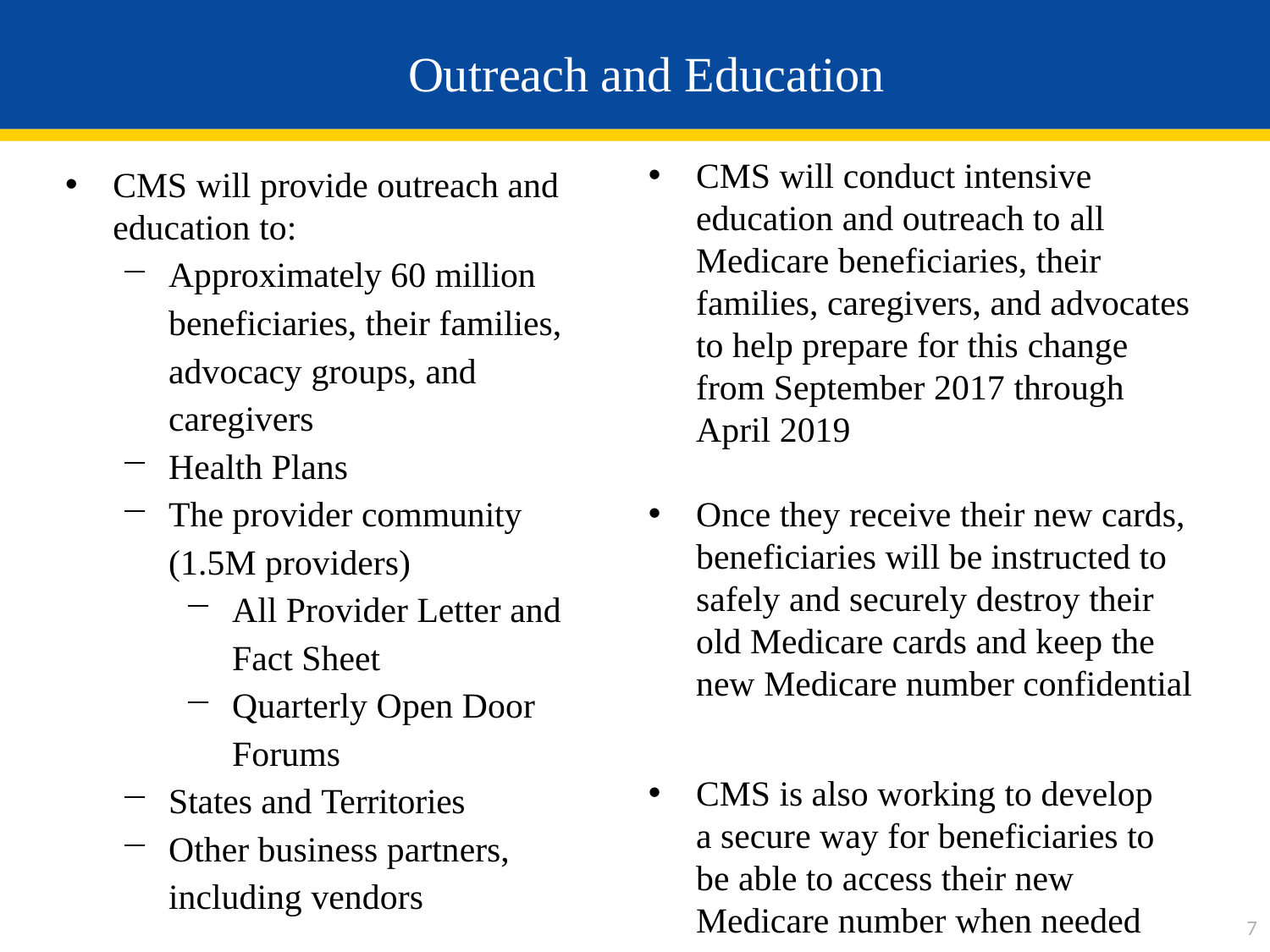

# Outreach and Education
CMS will conduct intensive education and outreach to all Medicare beneficiaries, their families, caregivers, and advocates to help prepare for this change from September 2017 through April 2019

Once they receive their new cards, beneficiaries will be instructed to safely and securely destroy their old Medicare cards and keep the new Medicare number confidential

CMS is also working to develop a secure way for beneficiaries to be able to access their new Medicare number when needed

CMS will provide outreach and education to:
Approximately 60 million beneficiaries, their families, advocacy groups, and caregivers
Health Plans
The provider community (1.5M providers)
All Provider Letter and Fact Sheet
Quarterly Open Door Forums
States and Territories
Other business partners, including vendors

7